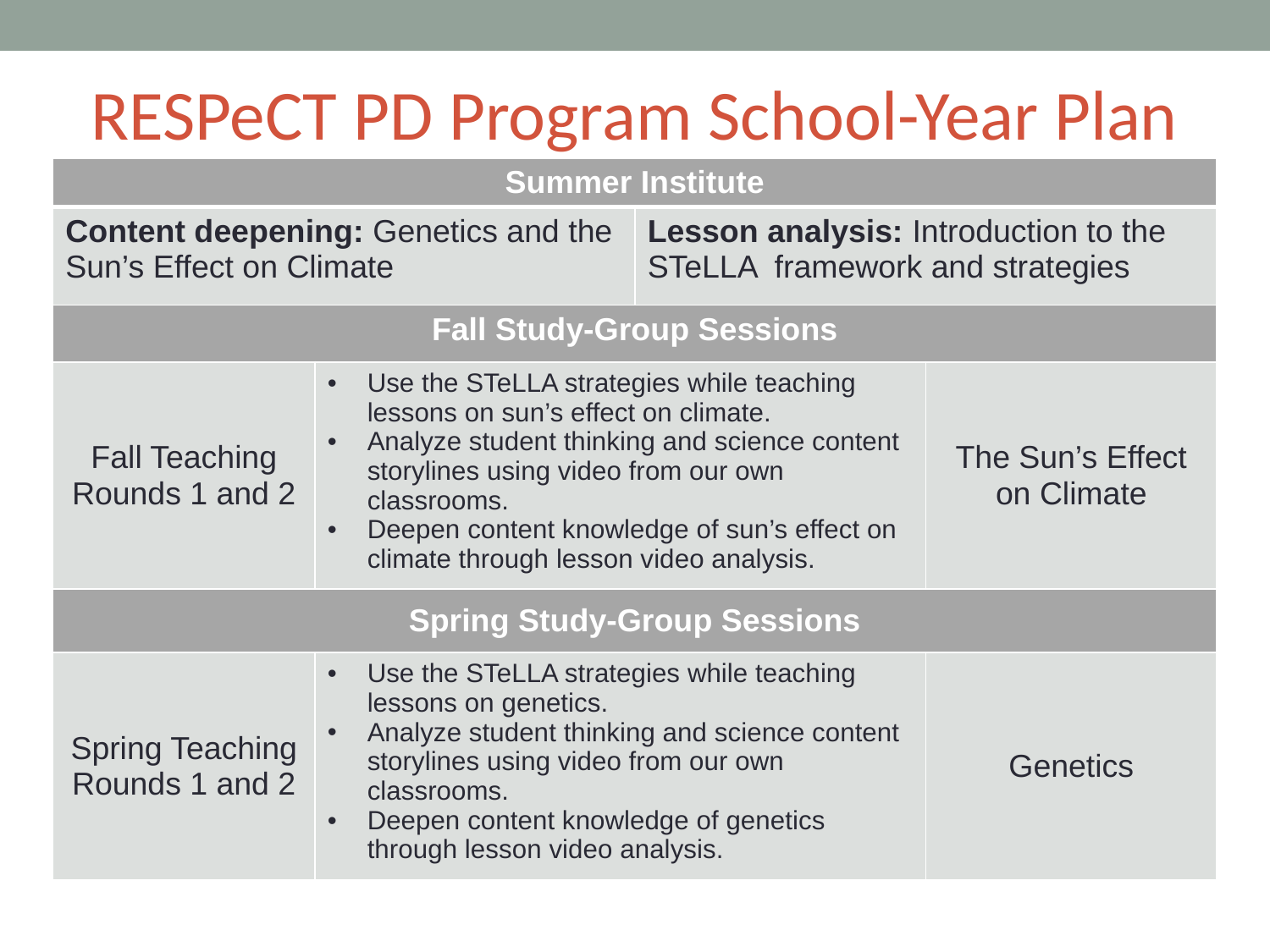

RESPeCT PD Program School-Year Plan
| Summer Institute |  |  |  |
| --- | --- | --- | --- |
| Content deepening: Genetics and the Sun’s Effect on Climate |  | Lesson analysis: Introduction to the STeLLA framework and strategies |  |
| Fall Study-Group Sessions |  |  |  |
| Fall Teaching Rounds 1 and 2 | Use the STeLLA strategies while teaching lessons on sun’s effect on climate. Analyze student thinking and science content storylines using video from our own classrooms. Deepen content knowledge of sun’s effect on climate through lesson video analysis. |  | The Sun’s Effect on Climate |
| Spring Study-Group Sessions |  |  |  |
| Spring Teaching Rounds 1 and 2 | Use the STeLLA strategies while teaching lessons on genetics. Analyze student thinking and science content storylines using video from our own classrooms. Deepen content knowledge of genetics through lesson video analysis. |  | Genetics |